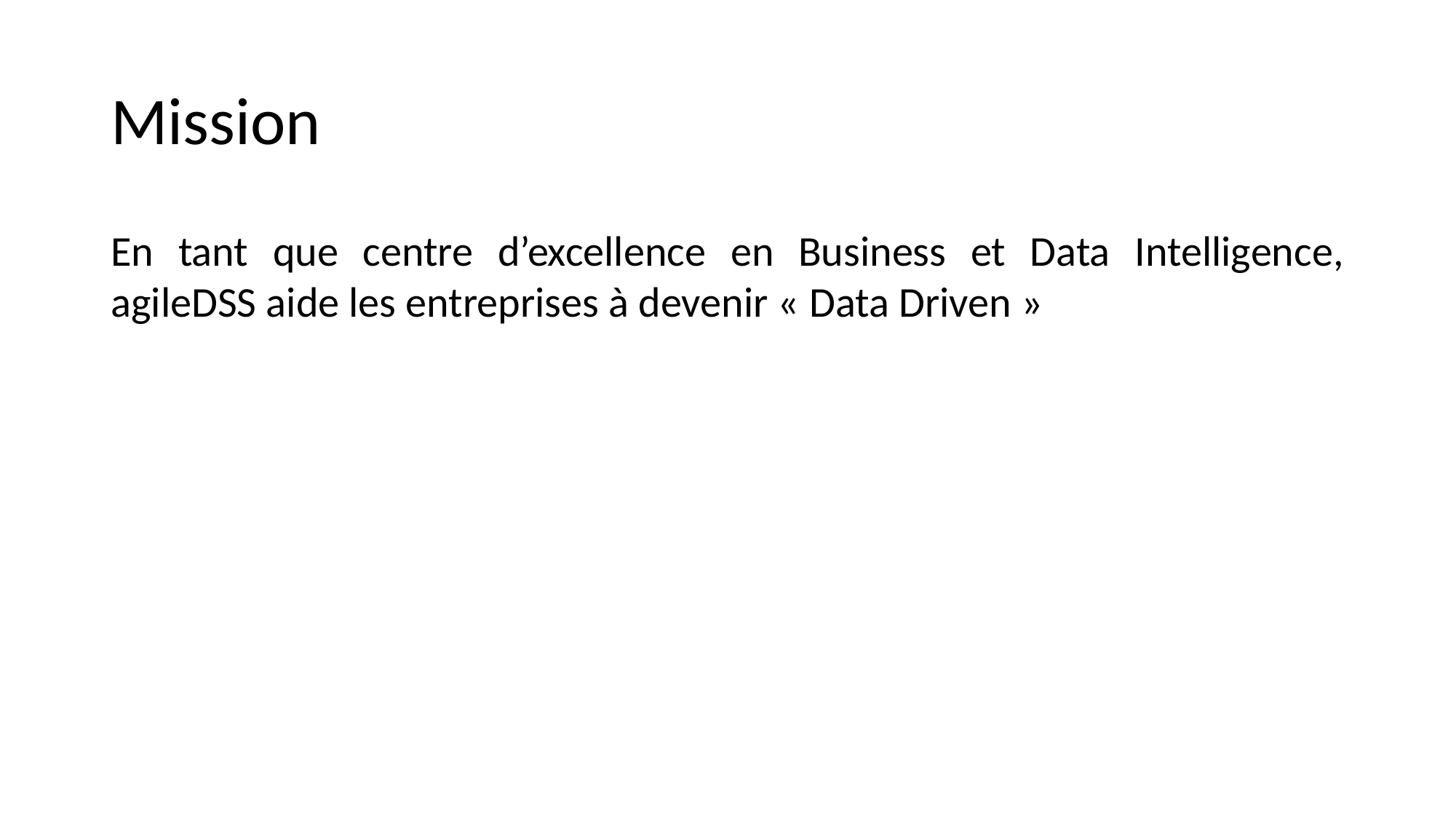

# Mission
En tant que centre d’excellence en Business et Data Intelligence, agileDSS aide les entreprises à devenir « Data Driven »